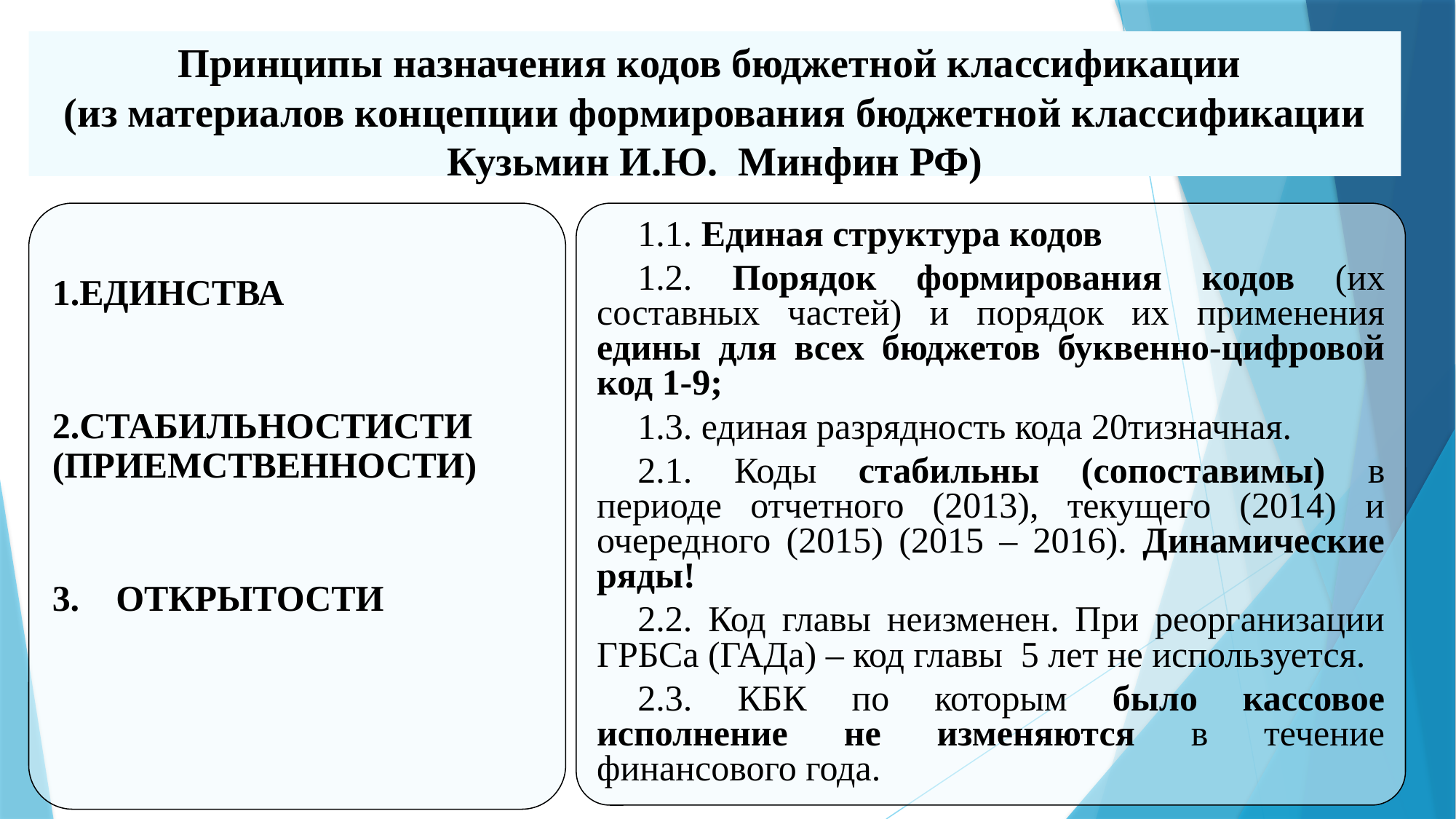

# Принципы назначения кодов бюджетной классификации (из материалов концепции формирования бюджетной классификации Кузьмин И.Ю.  Минфин РФ)

ЕДИНСТВА

СТАБИЛЬНОСТИСТИ (ПРИЕМСТВЕННОСТИ)

3.    ОТКРЫТОСТИ

1.1. Единая структура кодов
1.2. Порядок формирования кодов (их составных частей) и порядок их применения едины для всех бюджетов буквенно-цифровой код 1-9;
1.3. единая разрядность кода 20тизначная.
2.1. Коды стабильны (сопоставимы) в периоде отчетного (2013), текущего (2014) и очередного (2015) (2015 – 2016). Динамические ряды!
2.2. Код главы неизменен. При реорганизации ГРБСа (ГАДа) – код главы  5 лет не используется.
2.3. КБК по которым было кассовое исполнение не изменяются в течение финансового года.